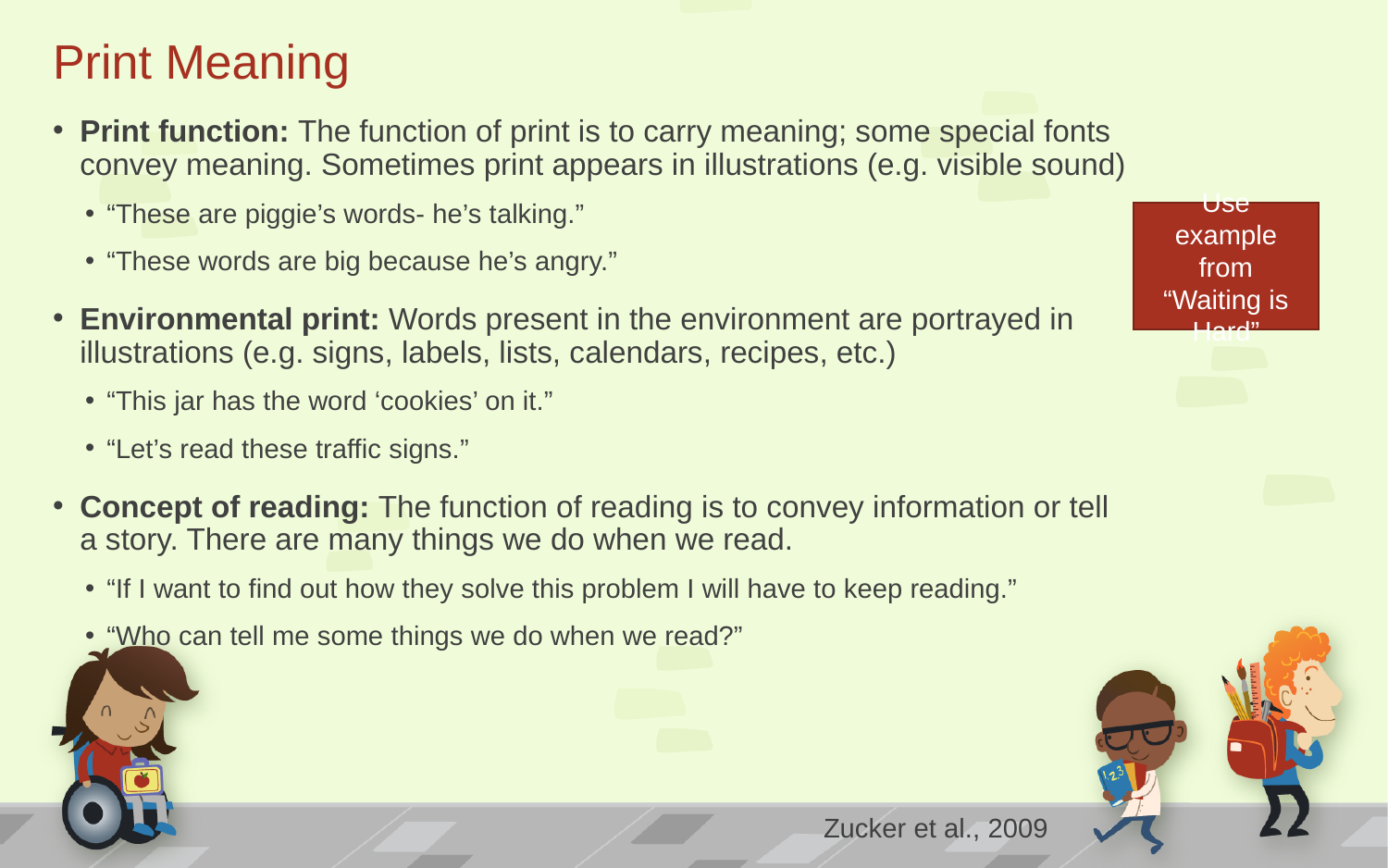

# Print Meaning
Print function: The function of print is to carry meaning; some special fonts convey meaning. Sometimes print appears in illustrations (e.g. visible sound)
“These are piggie’s words- he’s talking.”
“These words are big because he’s angry.”
Environmental print: Words present in the environment are portrayed in illustrations (e.g. signs, labels, lists, calendars, recipes, etc.)
“This jar has the word ‘cookies’ on it.”
“Let’s read these traffic signs.”
Concept of reading: The function of reading is to convey information or tell a story. There are many things we do when we read.
“If I want to find out how they solve this problem I will have to keep reading.”
“Who can tell me some things we do when we read?”

Use example from “Waiting is Hard”
Zucker et al., 2009